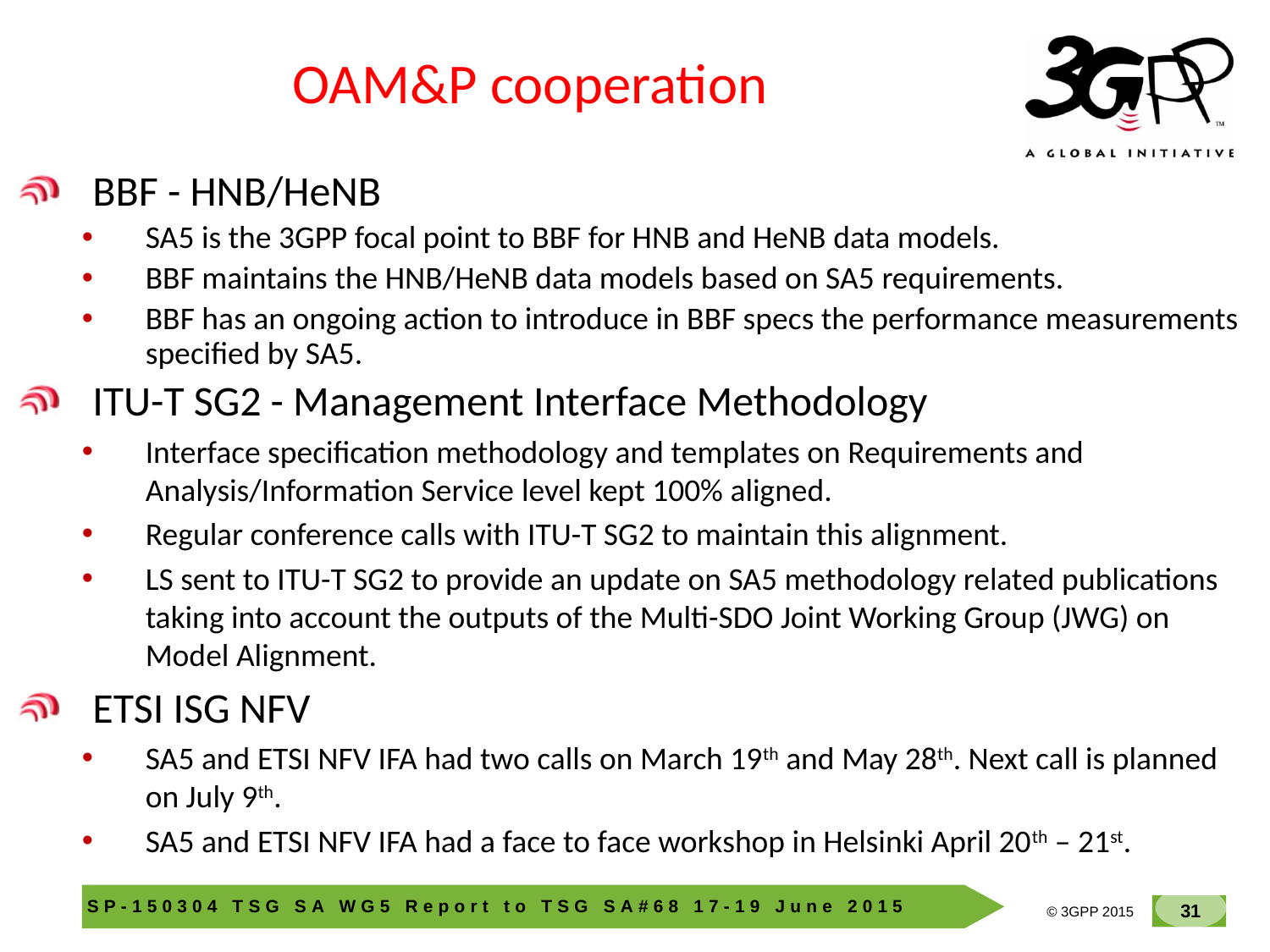

# OAM&P cooperation
BBF - HNB/HeNB
SA5 is the 3GPP focal point to BBF for HNB and HeNB data models.
BBF maintains the HNB/HeNB data models based on SA5 requirements.
BBF has an ongoing action to introduce in BBF specs the performance measurements specified by SA5.
ITU-T SG2 - Management Interface Methodology
Interface specification methodology and templates on Requirements and Analysis/Information Service level kept 100% aligned.
Regular conference calls with ITU-T SG2 to maintain this alignment.
LS sent to ITU-T SG2 to provide an update on SA5 methodology related publications taking into account the outputs of the Multi-SDO Joint Working Group (JWG) on Model Alignment.
ETSI ISG NFV
SA5 and ETSI NFV IFA had two calls on March 19th and May 28th. Next call is planned on July 9th.
SA5 and ETSI NFV IFA had a face to face workshop in Helsinki April 20th – 21st.